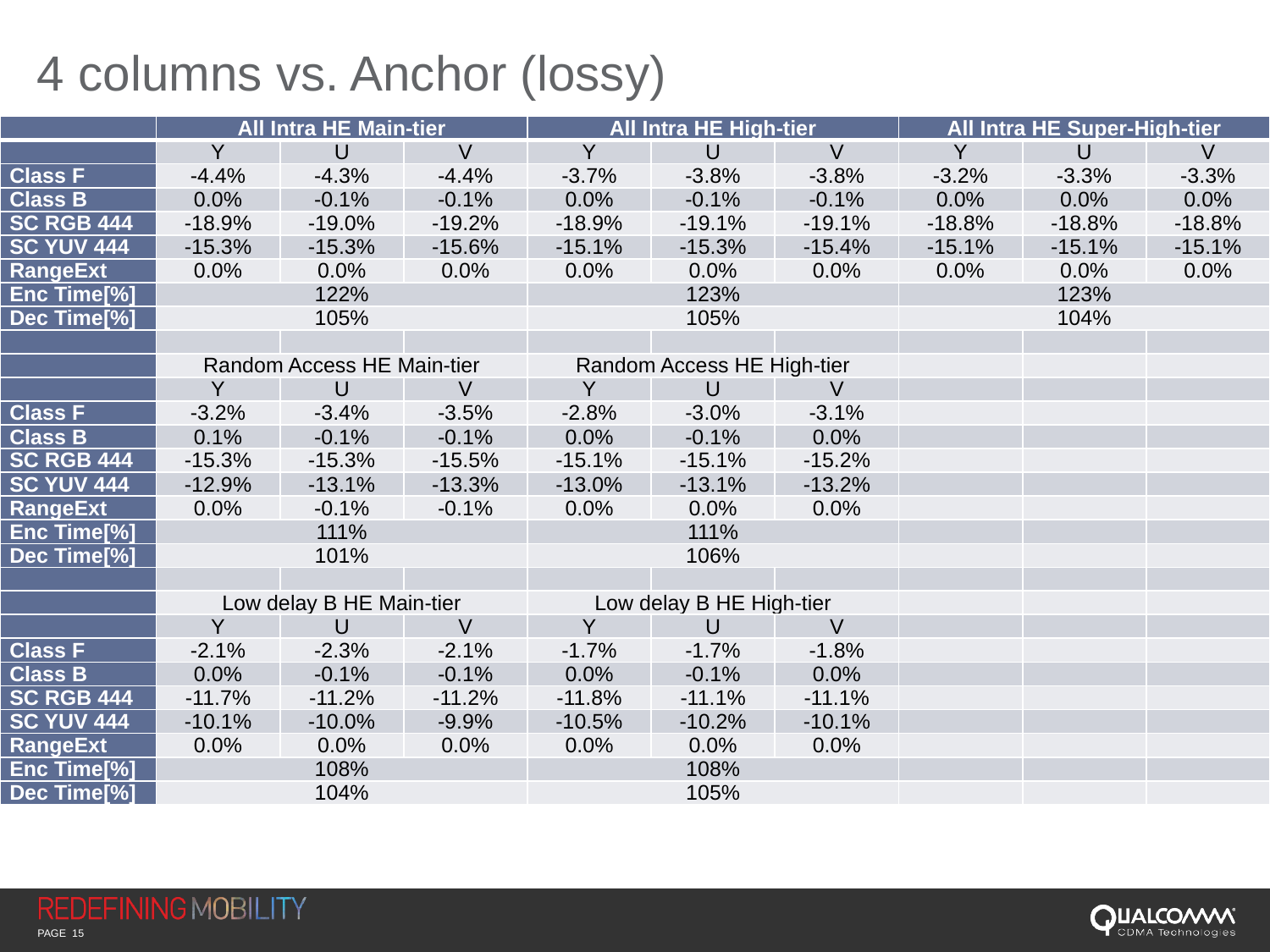

# 4 columns vs. Anchor (lossy)
|  | All Intra HE Main-tier |  |  | All Intra HE High-tier |  |  | All Intra HE Super-High-tier |  |  |
| --- | --- | --- | --- | --- | --- | --- | --- | --- | --- |
|  | Y | U | V | Y | U | V | Y | U | V |
| Class F | -4.4% | -4.3% | -4.4% | -3.7% | -3.8% | -3.8% | -3.2% | -3.3% | -3.3% |
| Class B | 0.0% | -0.1% | -0.1% | 0.0% | -0.1% | -0.1% | 0.0% | 0.0% | 0.0% |
| SC RGB 444 | -18.9% | -19.0% | -19.2% | -18.9% | -19.1% | -19.1% | -18.8% | -18.8% | -18.8% |
| SC YUV 444 | -15.3% | -15.3% | -15.6% | -15.1% | -15.3% | -15.4% | -15.1% | -15.1% | -15.1% |
| RangeExt | 0.0% | 0.0% | 0.0% | 0.0% | 0.0% | 0.0% | 0.0% | 0.0% | 0.0% |
| Enc Time[%] | 122% |  |  | 123% |  |  | 123% |  |  |
| Dec Time[%] | 105% |  |  | 105% |  |  | 104% |  |  |
|  |  |  |  |  |  |  |  |  |  |
|  | Random Access HE Main-tier |  |  | Random Access HE High-tier |  |  |  |  |  |
|  | Y | U | V | Y | U | V |  |  |  |
| Class F | -3.2% | -3.4% | -3.5% | -2.8% | -3.0% | -3.1% |  |  |  |
| Class B | 0.1% | -0.1% | -0.1% | 0.0% | -0.1% | 0.0% |  |  |  |
| SC RGB 444 | -15.3% | -15.3% | -15.5% | -15.1% | -15.1% | -15.2% |  |  |  |
| SC YUV 444 | -12.9% | -13.1% | -13.3% | -13.0% | -13.1% | -13.2% |  |  |  |
| RangeExt | 0.0% | -0.1% | -0.1% | 0.0% | 0.0% | 0.0% |  |  |  |
| Enc Time[%] | 111% |  |  | 111% |  |  |  |  |  |
| Dec Time[%] | 101% |  |  | 106% |  |  |  |  |  |
|  |  |  |  |  |  |  |  |  |  |
|  | Low delay B HE Main-tier |  |  | Low delay B HE High-tier |  |  |  |  |  |
|  | Y | U | V | Y | U | V |  |  |  |
| Class F | -2.1% | -2.3% | -2.1% | -1.7% | -1.7% | -1.8% |  |  |  |
| Class B | 0.0% | -0.1% | -0.1% | 0.0% | -0.1% | 0.0% |  |  |  |
| SC RGB 444 | -11.7% | -11.2% | -11.2% | -11.8% | -11.1% | -11.1% |  |  |  |
| SC YUV 444 | -10.1% | -10.0% | -9.9% | -10.5% | -10.2% | -10.1% |  |  |  |
| RangeExt | 0.0% | 0.0% | 0.0% | 0.0% | 0.0% | 0.0% |  |  |  |
| Enc Time[%] | 108% |  |  | 108% |  |  |  |  |  |
| Dec Time[%] | 104% |  |  | 105% |  |  |  |  |  |